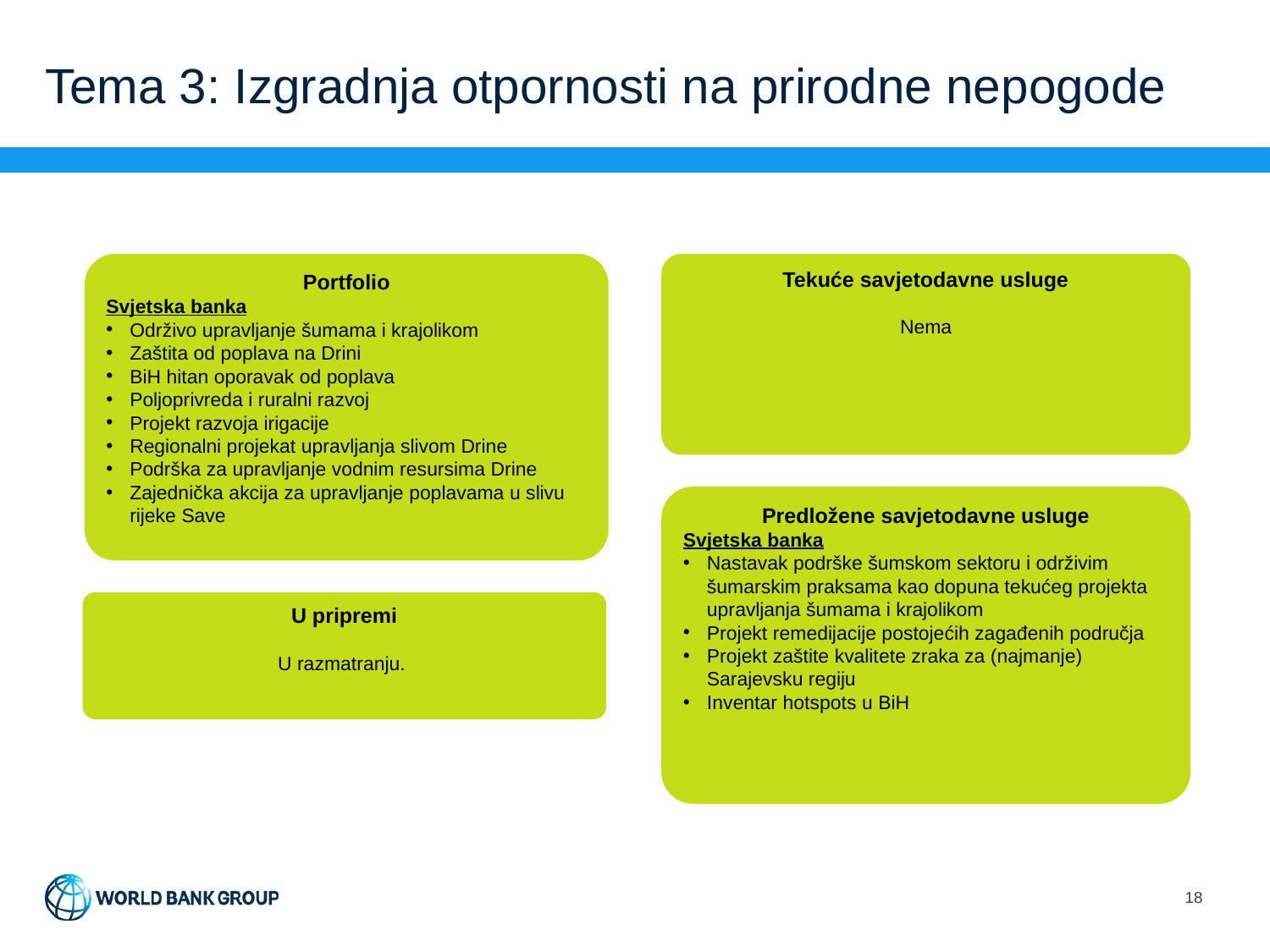

# Tema 3: Izgradnja otpornosti na prirodne nepogode
Portfolio
Svjetska banka
Održivo upravljanje šumama i krajolikom
Zaštita od poplava na Drini
BiH hitan oporavak od poplava
Poljoprivreda i ruralni razvoj
Projekt razvoja irigacije
Regionalni projekat upravljanja slivom Drine
Podrška za upravljanje vodnim resursima Drine
Zajednička akcija za upravljanje poplavama u slivu rijeke Save

Tekuće savjetodavne usluge

Nema

Predložene savjetodavne usluge
Svjetska banka
Nastavak podrške šumskom sektoru i održivim šumarskim praksama kao dopuna tekućeg projekta upravljanja šumama i krajolikom
Projekt remedijacije postojećih zagađenih područja
Projekt zaštite kvalitete zraka za (najmanje) Sarajevsku regiju
Inventar hotspots u BiH

U pripremi

U razmatranju.

18